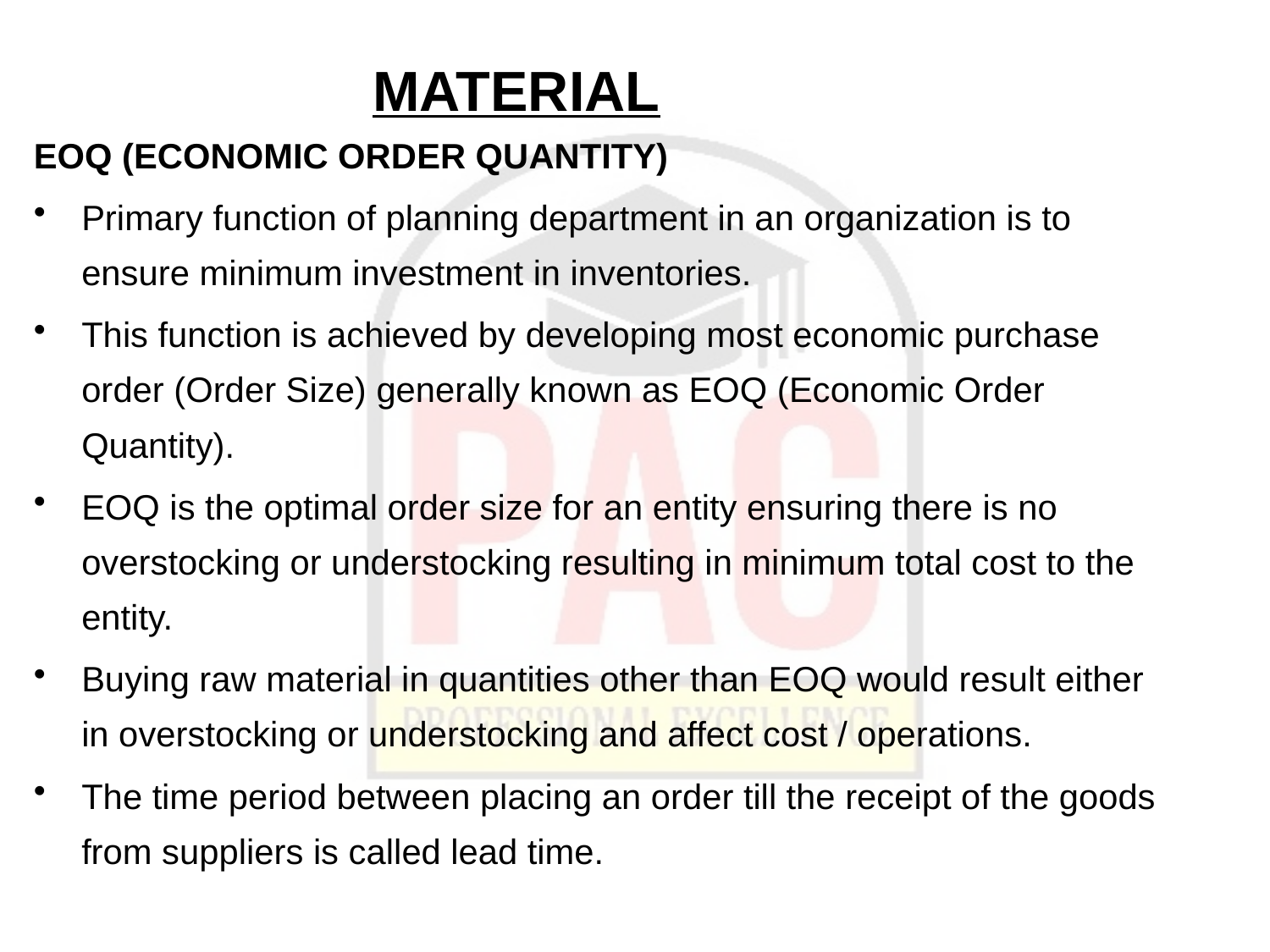

# MATERIAL
EOQ (ECONOMIC ORDER QUANTITY)
Primary function of planning department in an organization is to ensure minimum investment in inventories.
This function is achieved by developing most economic purchase order (Order Size) generally known as EOQ (Economic Order Quantity).
EOQ is the optimal order size for an entity ensuring there is no overstocking or understocking resulting in minimum total cost to the entity.
Buying raw material in quantities other than EOQ would result either in overstocking or understocking and affect cost / operations.
The time period between placing an order till the receipt of the goods from suppliers is called lead time.